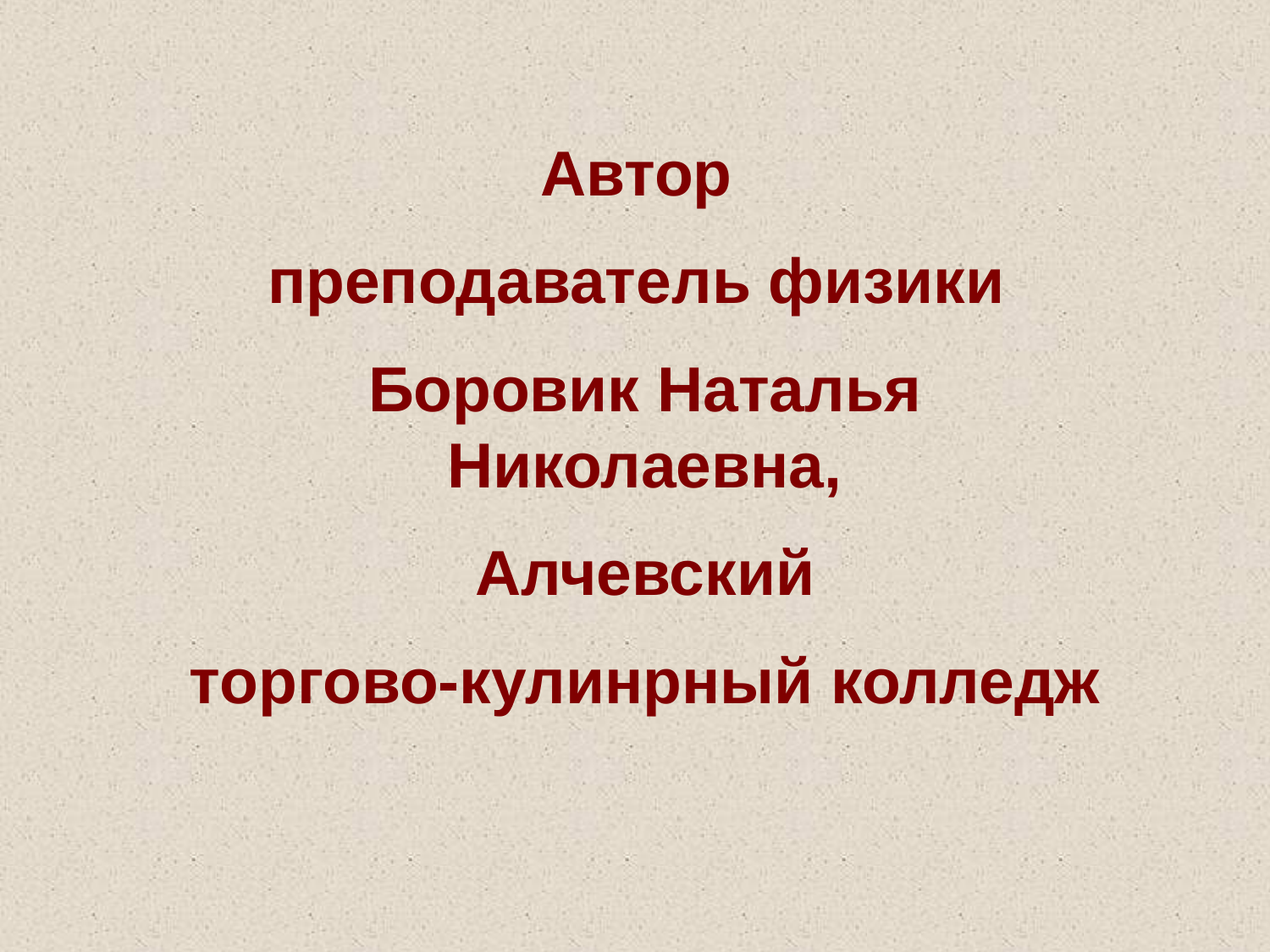

Автор
преподаватель физики
Боровик Наталья Николаевна,
Алчевский
торгово-кулинрный колледж